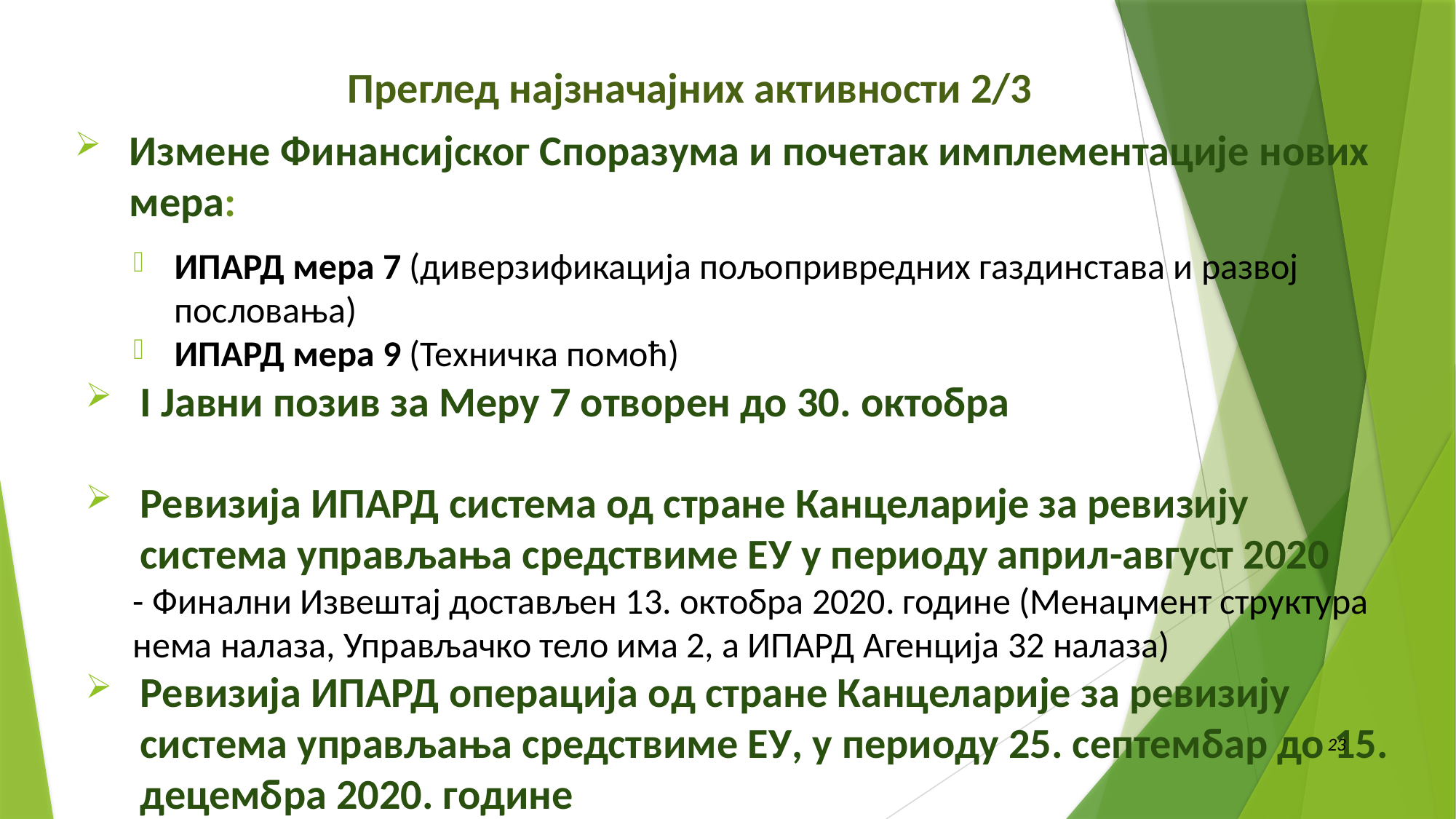

Преглед најзначајних активности 2/3
Измене Финансијског Споразума и почетак имплементације нових мера:
ИПАРД мера 7 (диверзификација пољопривредних газдинстава и развој пословања)
ИПАРД мера 9 (Техничка помоћ)
I Jавни позив за Меру 7 отворен до 30. октобра

Ревизија ИПАРД система од стране Канцеларије за ревизију система управљања средствиме ЕУ у периоду април-август 2020
- Финални Извештај достављен 13. октобра 2020. године (Менаџмент структура нема налаза, Управљачко тело има 2, а ИПАРД Агенција 32 налаза)
Ревизија ИПАРД операција од стране Канцеларије за ревизију система управљања средствиме ЕУ, у периоду 25. септембар до 15. децембра 2020. године

.....

23